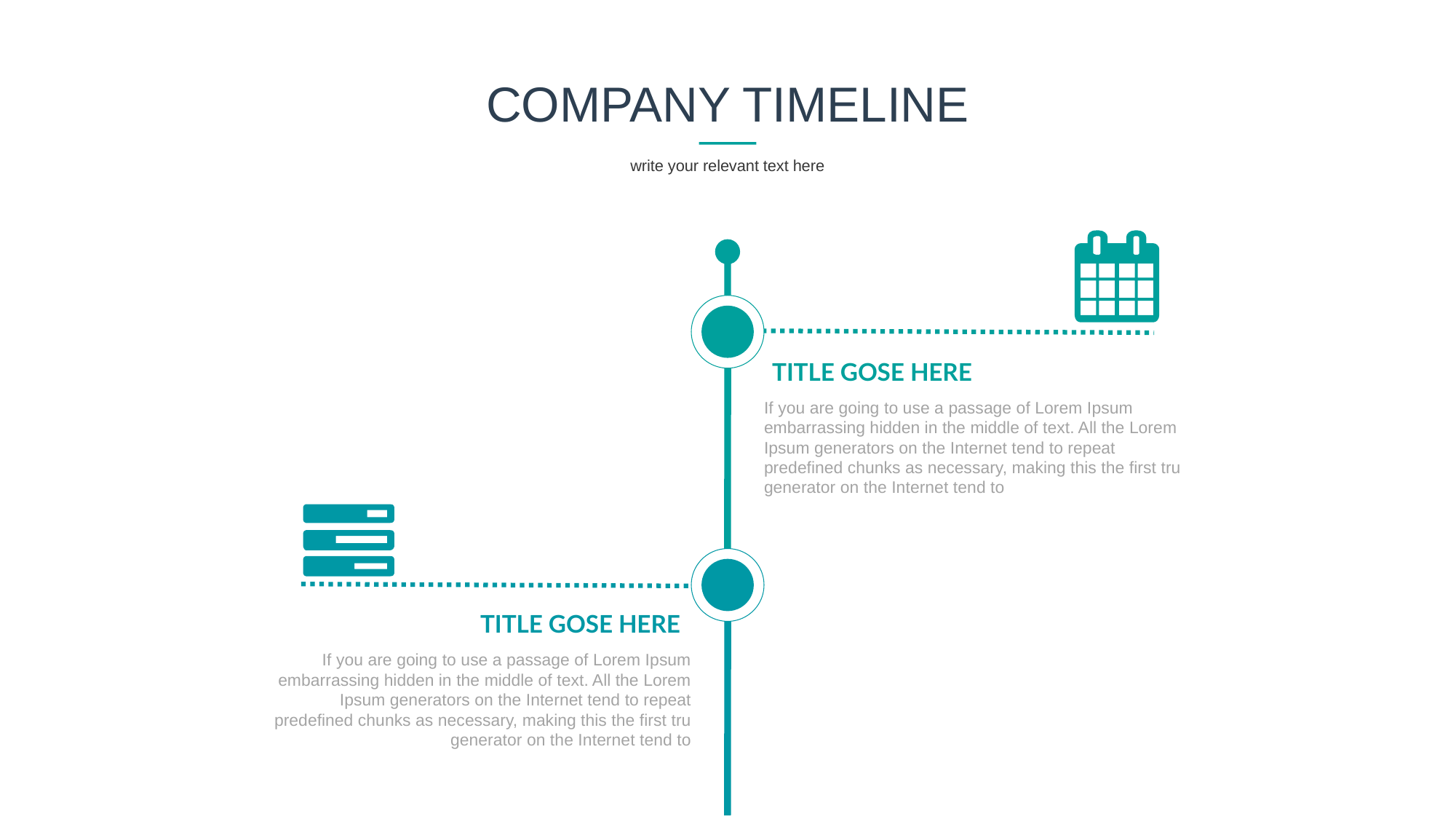

# COMPANY TIMELINE
write your relevant text here

TITLE GOSE HERE
If you are going to use a passage of Lorem Ipsum embarrassing hidden in the middle of text. All the Lorem Ipsum generators on the Internet tend to repeat predefined chunks as necessary, making this the first tru generator on the Internet tend to

TITLE GOSE HERE
If you are going to use a passage of Lorem Ipsum embarrassing hidden in the middle of text. All the Lorem Ipsum generators on the Internet tend to repeat predefined chunks as necessary, making this the first tru generator on the Internet tend to